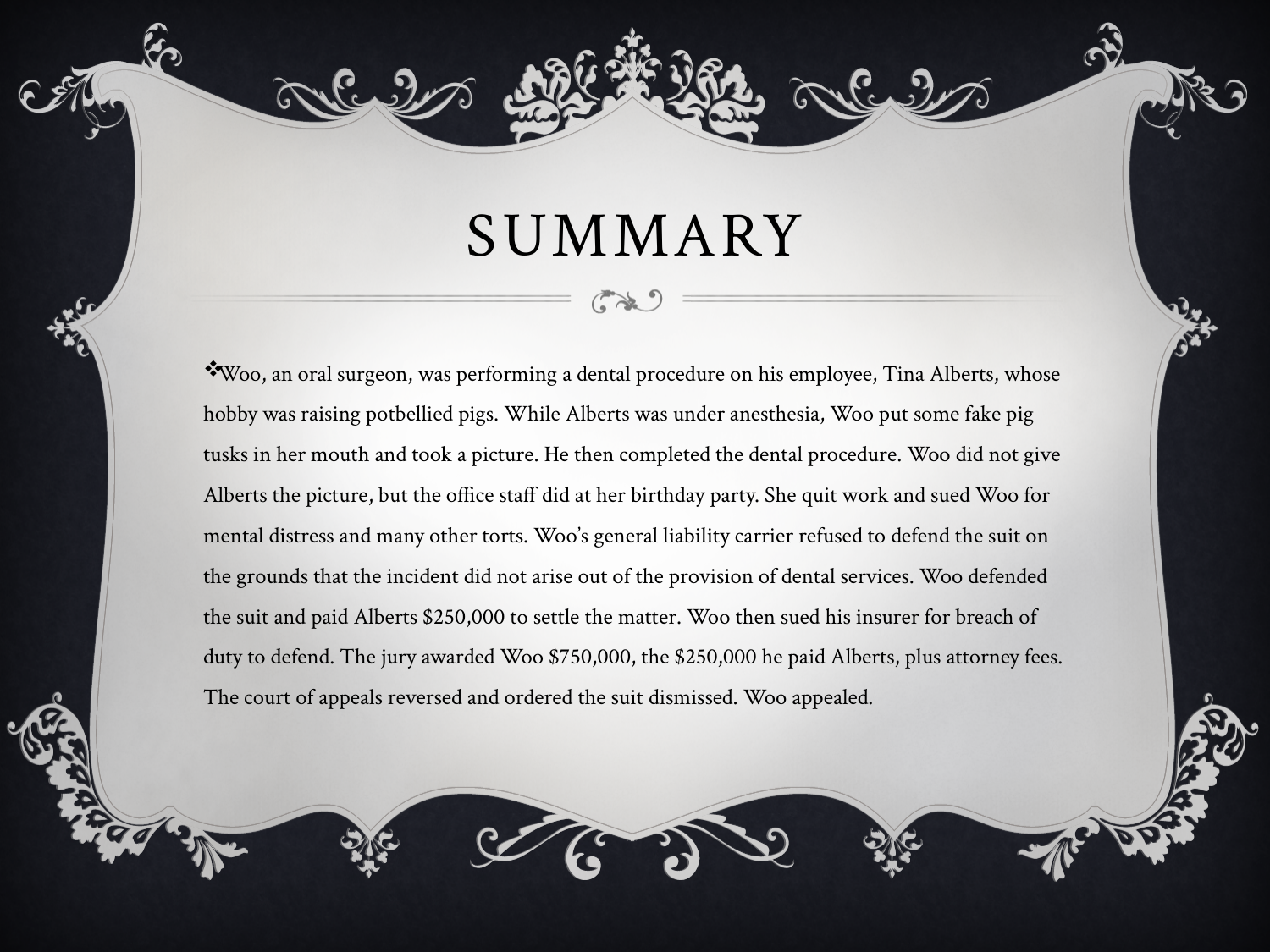

# Summary
Woo, an oral surgeon, was performing a dental procedure on his employee, Tina Alberts, whose hobby was raising potbellied pigs. While Alberts was under anesthesia, Woo put some fake pig tusks in her mouth and took a picture. He then completed the dental procedure. Woo did not give Alberts the picture, but the office staff did at her birthday party. She quit work and sued Woo for mental distress and many other torts. Woo’s general liability carrier refused to defend the suit on the grounds that the incident did not arise out of the provision of dental services. Woo defended the suit and paid Alberts $250,000 to settle the matter. Woo then sued his insurer for breach of duty to defend. The jury awarded Woo $750,000, the $250,000 he paid Alberts, plus attorney fees. The court of appeals reversed and ordered the suit dismissed. Woo appealed.